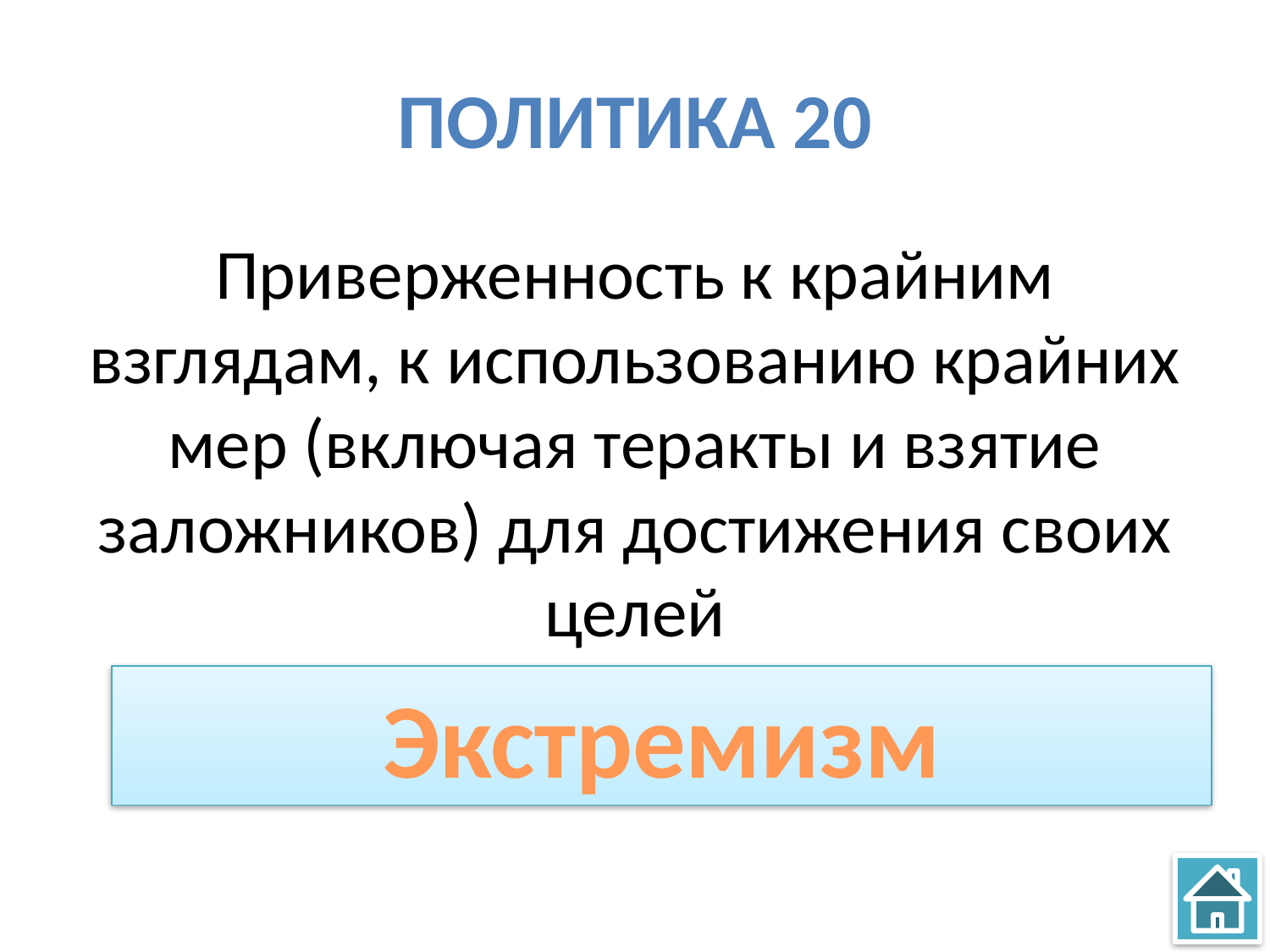

# Политика 20
Приверженность к крайним взглядам, к использованию крайних мер (включая теракты и взятие заложников) для достижения своих целей
Экстремизм